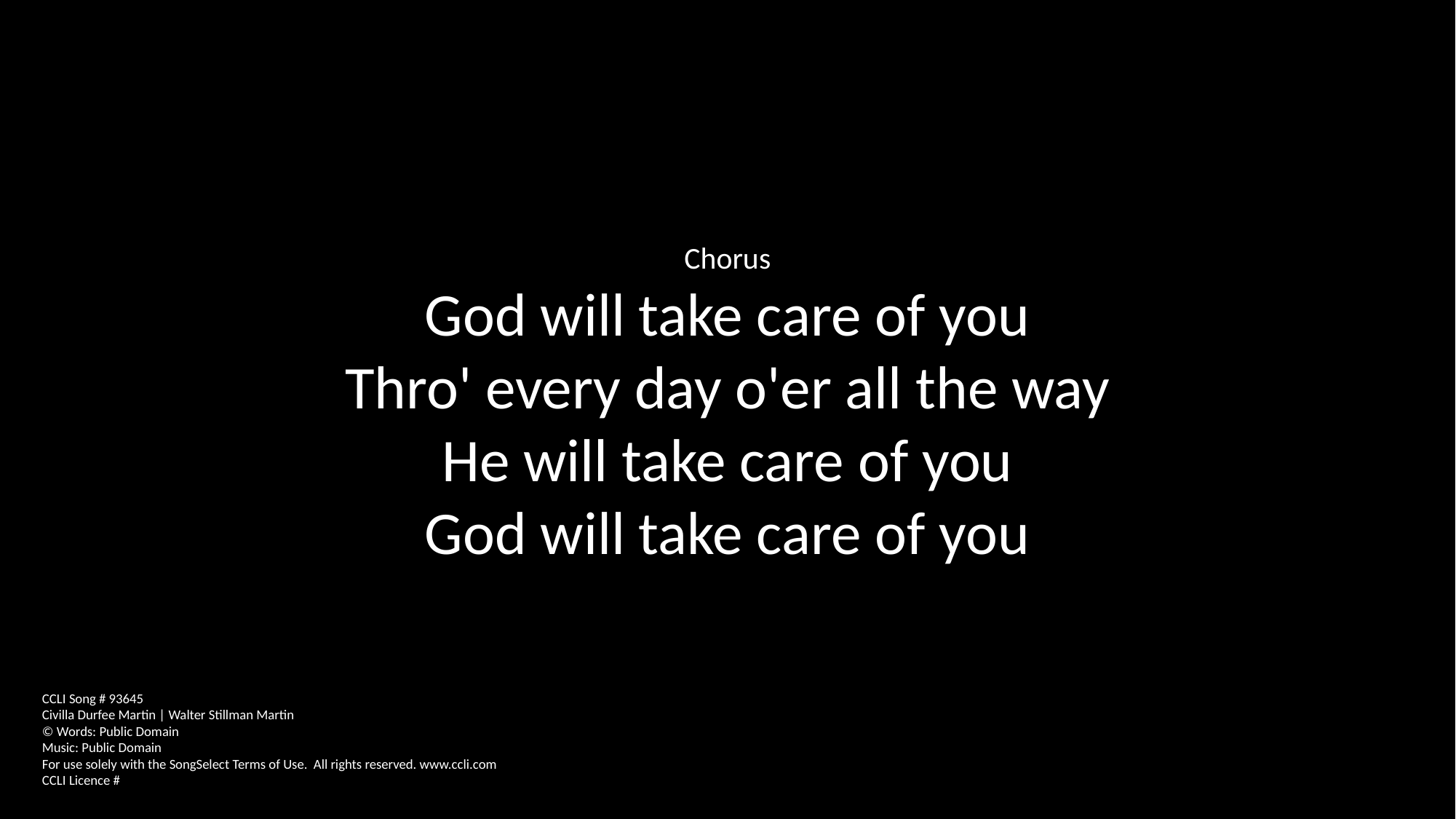

Chorus
God will take care of you
Thro' every day o'er all the way
He will take care of you
God will take care of you
CCLI Song # 93645
Civilla Durfee Martin | Walter Stillman Martin
© Words: Public Domain
Music: Public Domain
For use solely with the SongSelect Terms of Use.  All rights reserved. www.ccli.com
CCLI Licence #